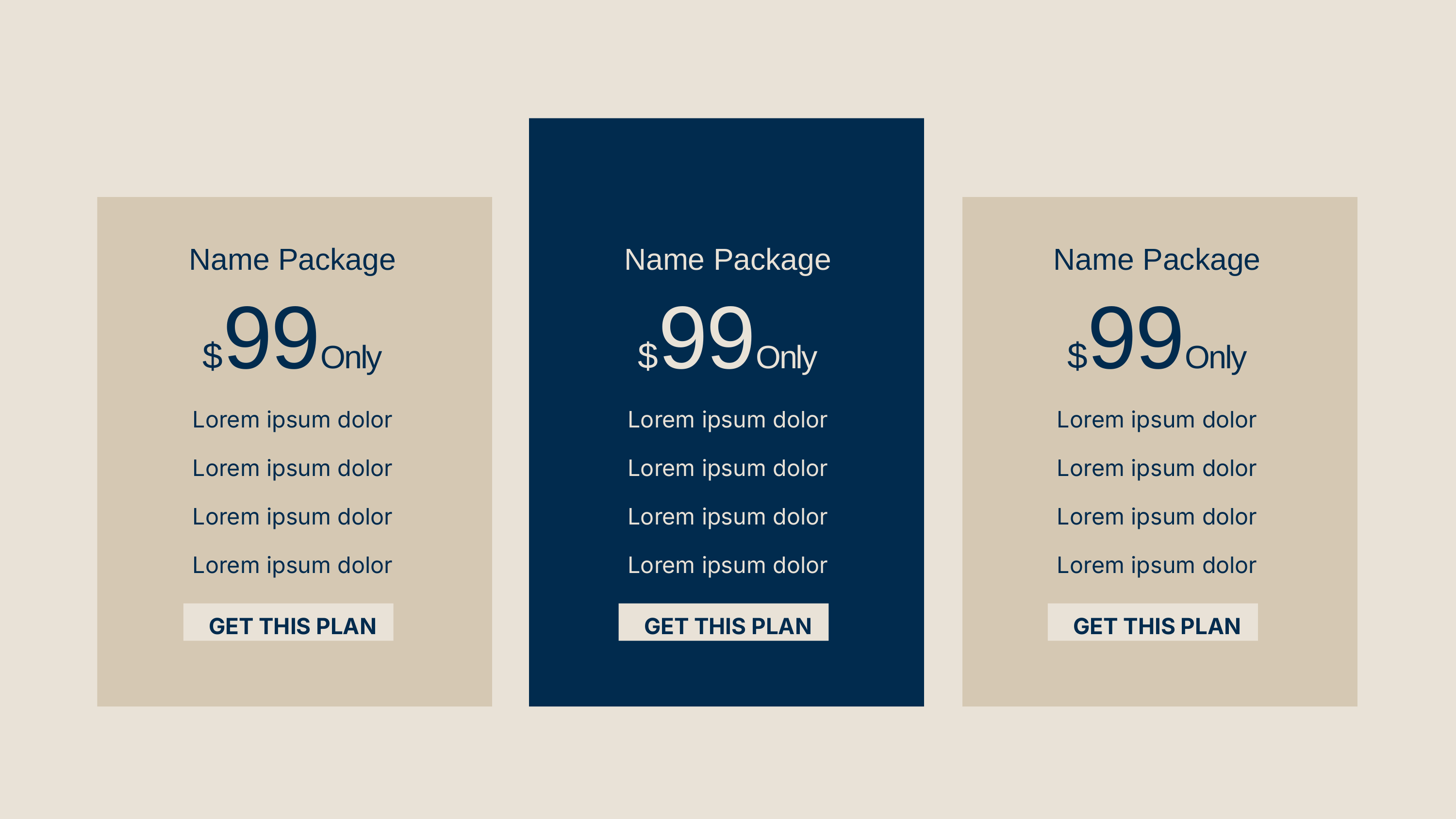

Name Package
Name Package
Name Package
$99Only
$99Only
$99Only
Lorem ipsum dolor
Lorem ipsum dolor
Lorem ipsum dolor
Lorem ipsum dolor
Lorem ipsum dolor
Lorem ipsum dolor
Lorem ipsum dolor
Lorem ipsum dolor
Lorem ipsum dolor
Lorem ipsum dolor
Lorem ipsum dolor
Lorem ipsum dolor

GET THIS PLAN
GET THIS PLAN
GET THIS PLAN